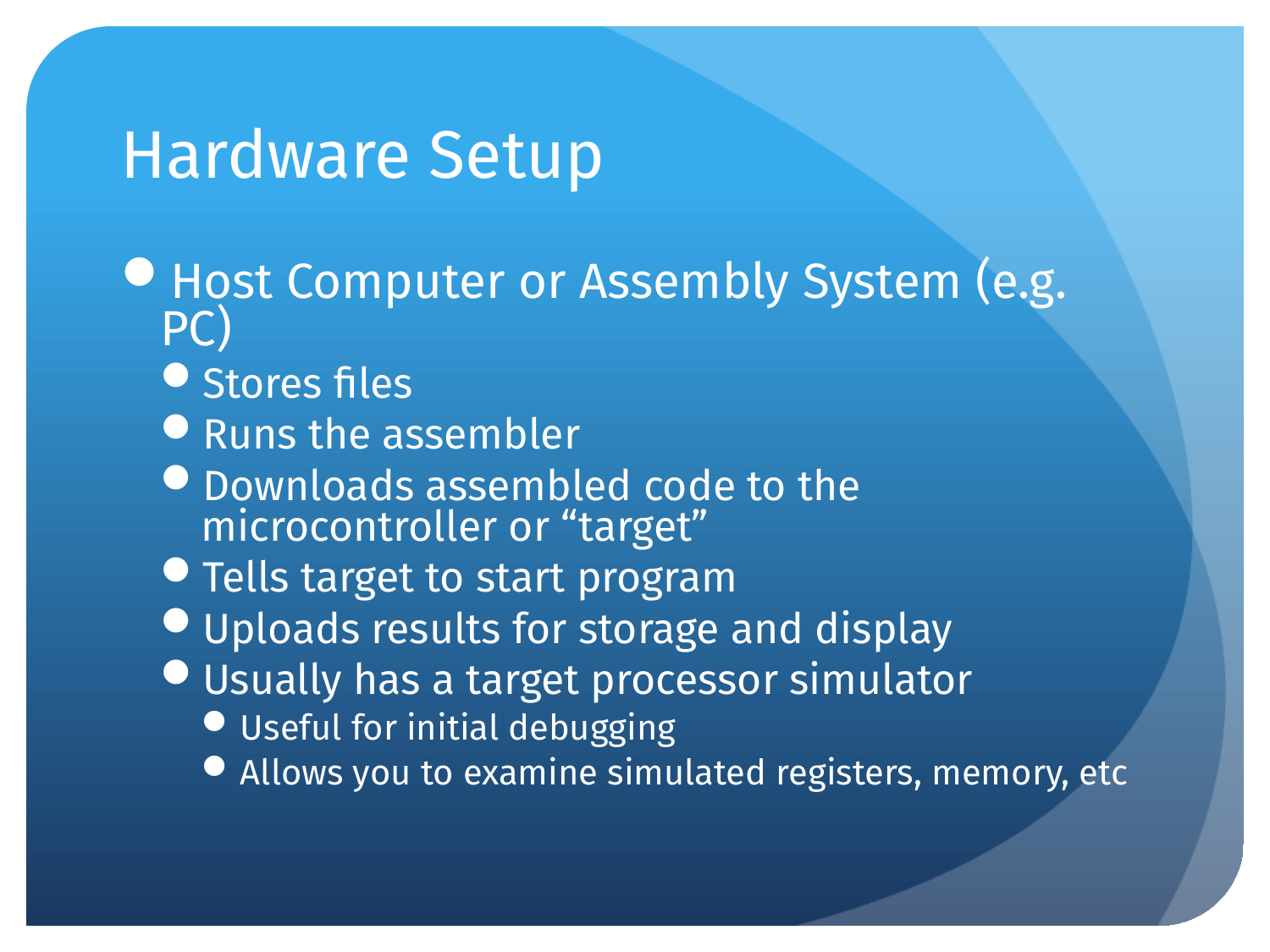

# Hardware Setup
Host Computer or Assembly System (e.g. PC)
Stores files
Runs the assembler
Downloads assembled code to the microcontroller or “target”
Tells target to start program
Uploads results for storage and display
Usually has a target processor simulator
Useful for initial debugging
Allows you to examine simulated registers, memory, etc